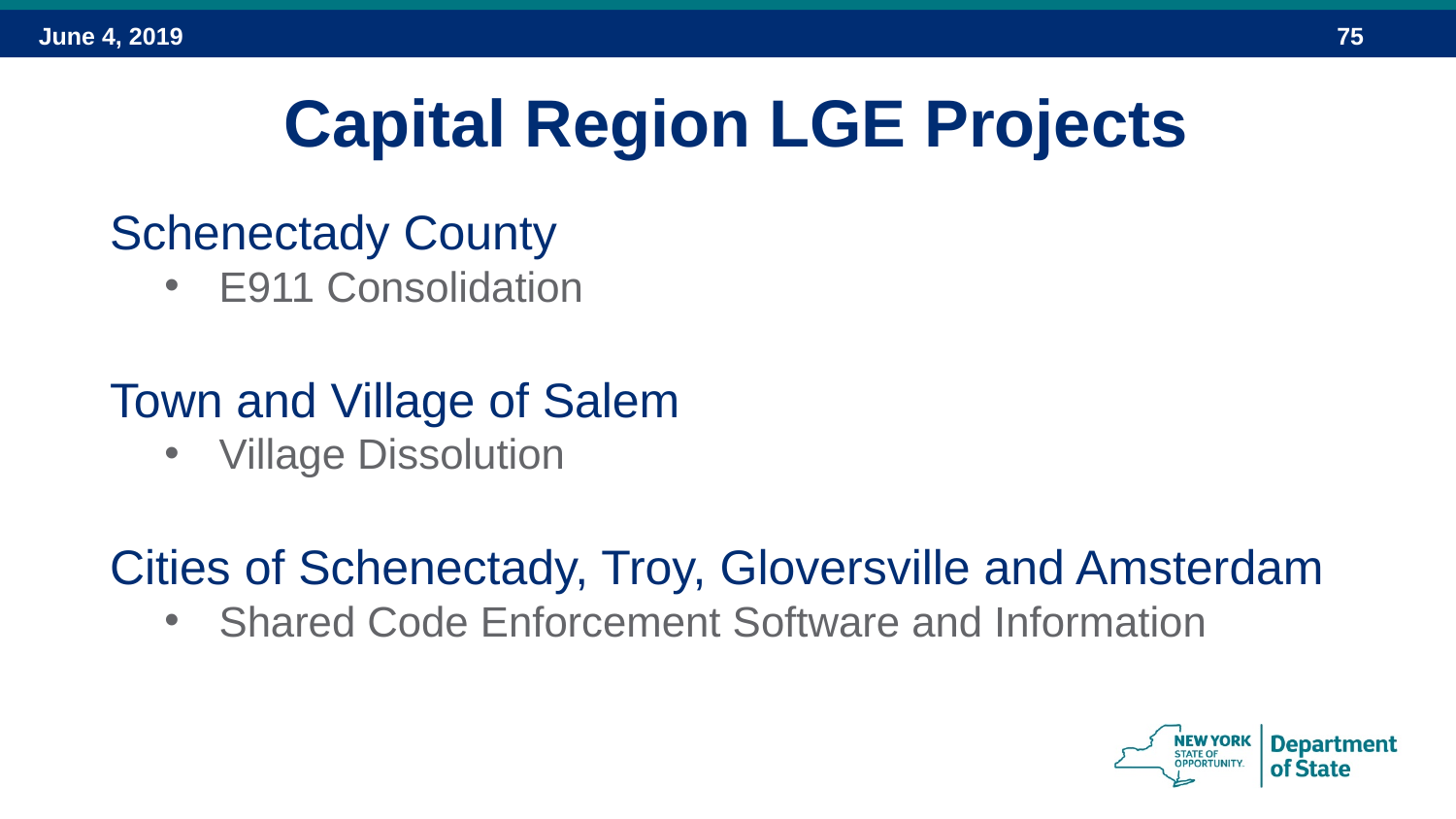

Capital Region LGE Projects
Schenectady County
E911 Consolidation

Town and Village of Salem
Village Dissolution

Cities of Schenectady, Troy, Gloversville and Amsterdam
Shared Code Enforcement Software and Information